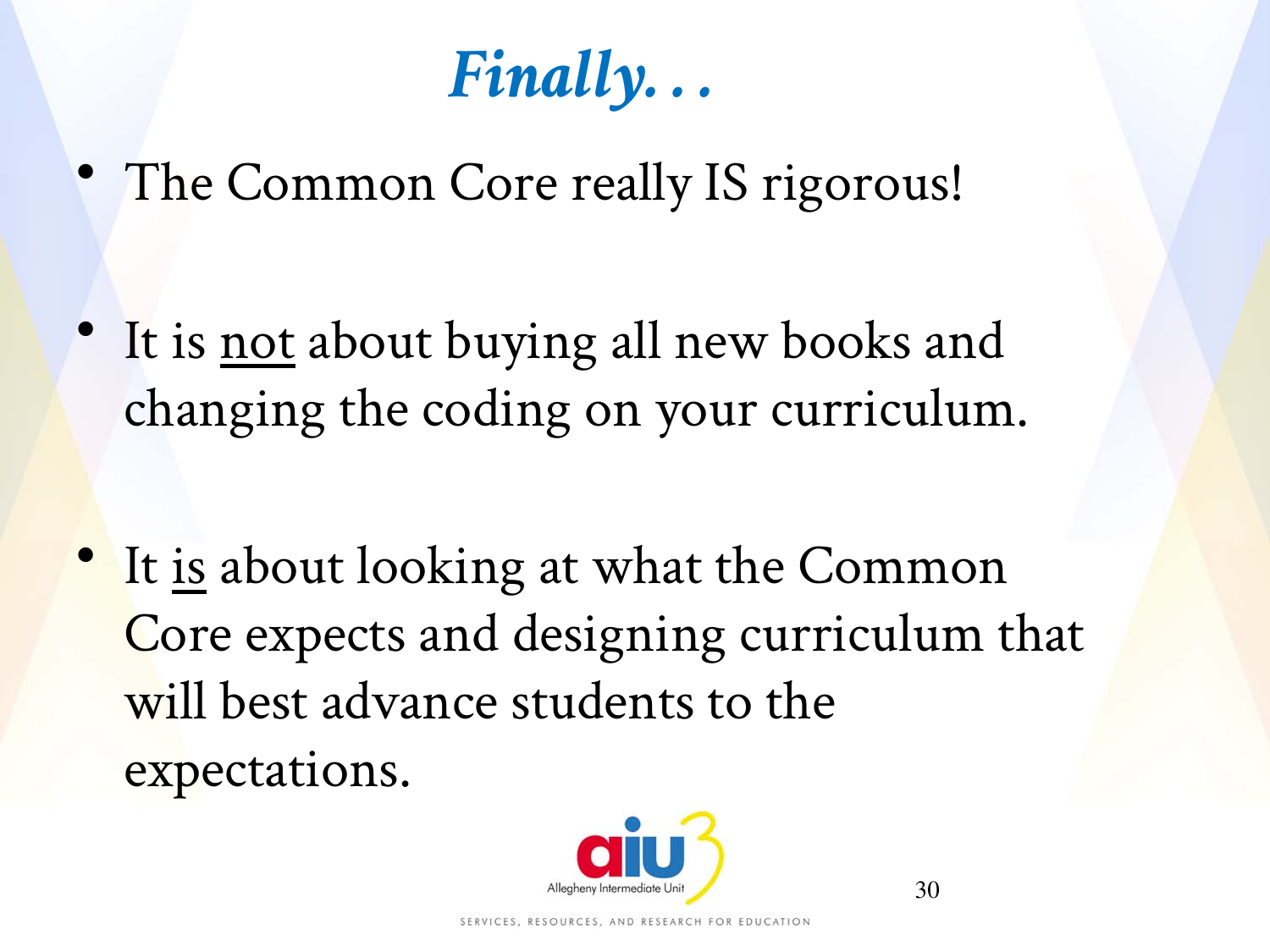

Finally. . .
The Common Core really IS rigorous!

It is not about buying all new books and changing the coding on your curriculum.

It is about looking at what the Common Core expects and designing curriculum that will best advance students to the expectations.
30